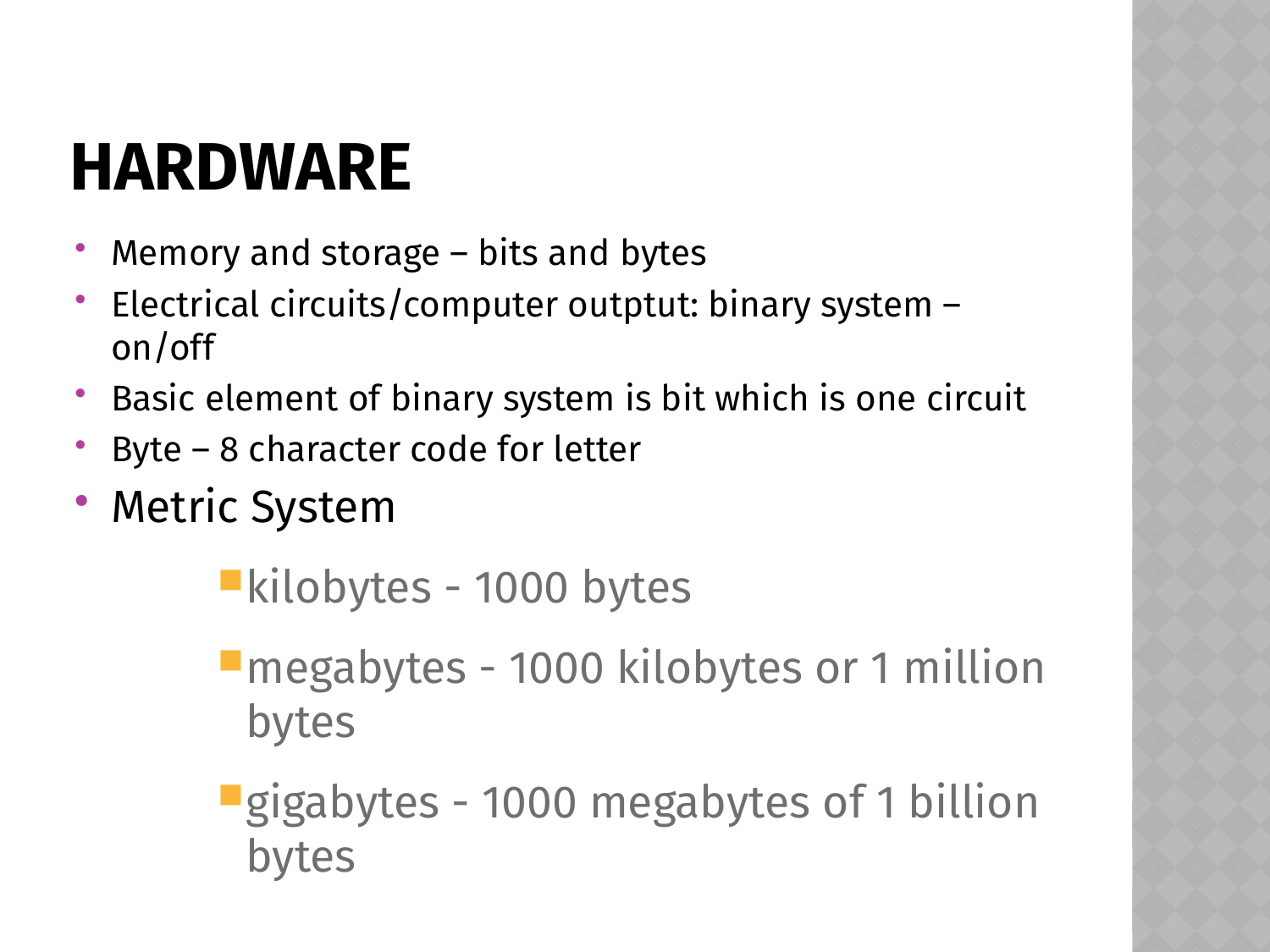

# Hardware
Memory and storage – bits and bytes
Electrical circuits/computer outptut: binary system – on/off
Basic element of binary system is bit which is one circuit
Byte – 8 character code for letter
Metric System
kilobytes - 1000 bytes
megabytes - 1000 kilobytes or 1 million bytes
gigabytes - 1000 megabytes of 1 billion bytes